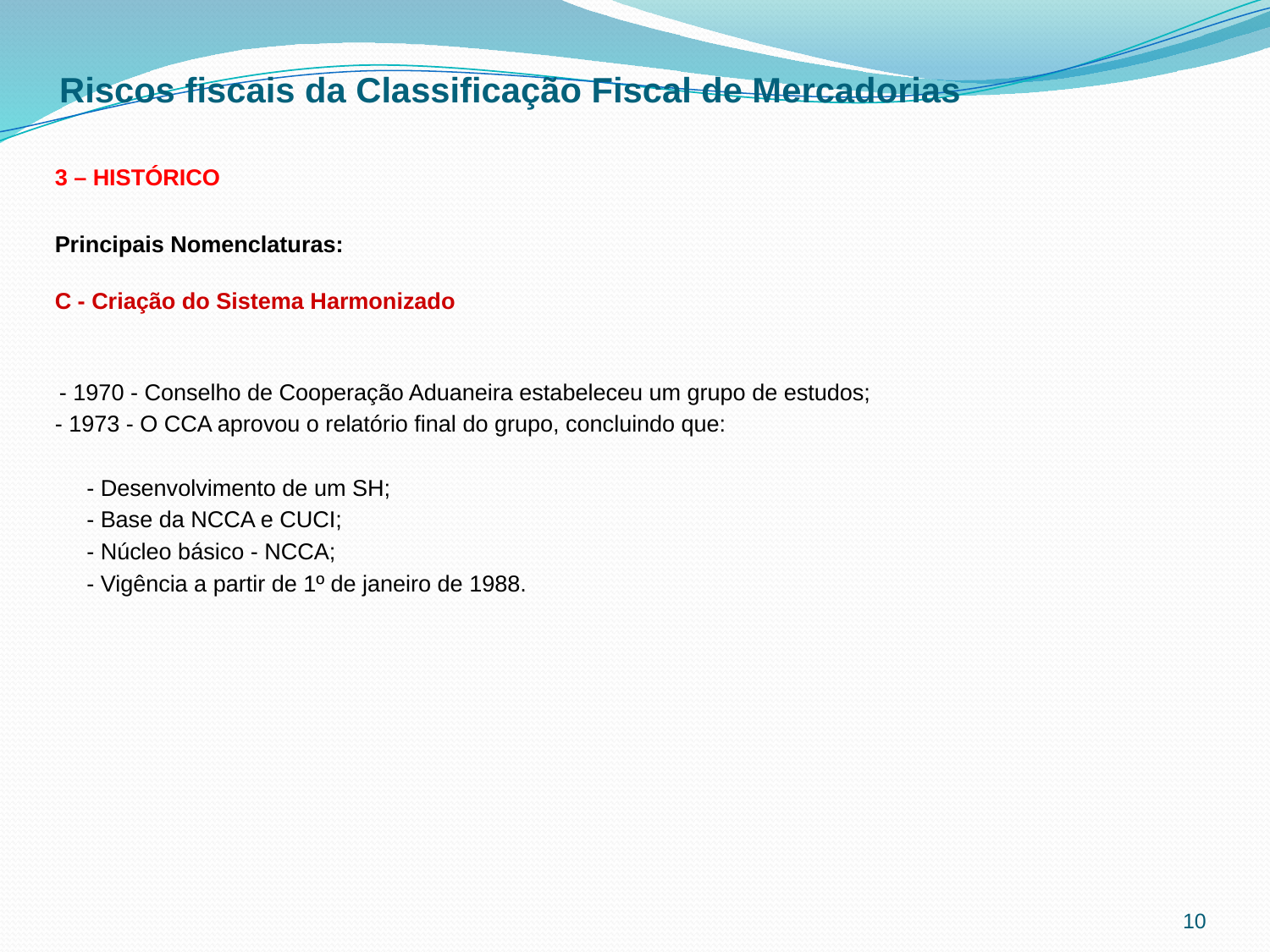

Riscos fiscais da Classificação Fiscal de Mercadorias

	3 – Histórico

	Principais Nomenclaturas:

	C - Criação do Sistema Harmonizado

     - 1970 - Conselho de Cooperação Aduaneira estabeleceu um grupo de estudos;
	- 1973 - O CCA aprovou o relatório final do grupo, concluindo que:

	     - Desenvolvimento de um SH;
	     - Base da NCCA e CUCI;
	     - Núcleo básico - NCCA;
	     - Vigência a partir de 1º de janeiro de 1988.

10